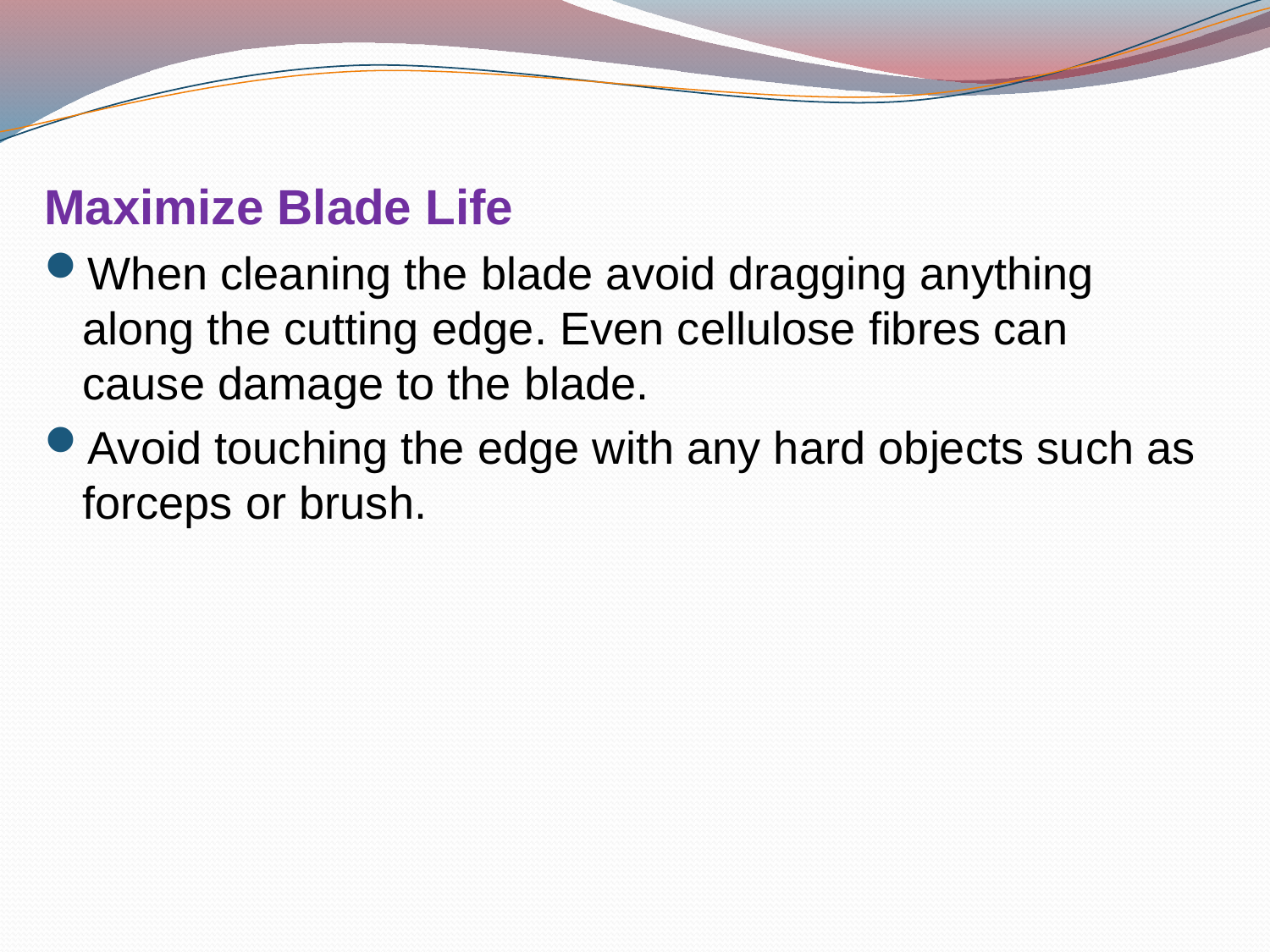

Maximize Blade Life
When cleaning the blade avoid dragging anything along the cutting edge. Even cellulose fibres can cause damage to the blade.
Avoid touching the edge with any hard objects such as forceps or brush.